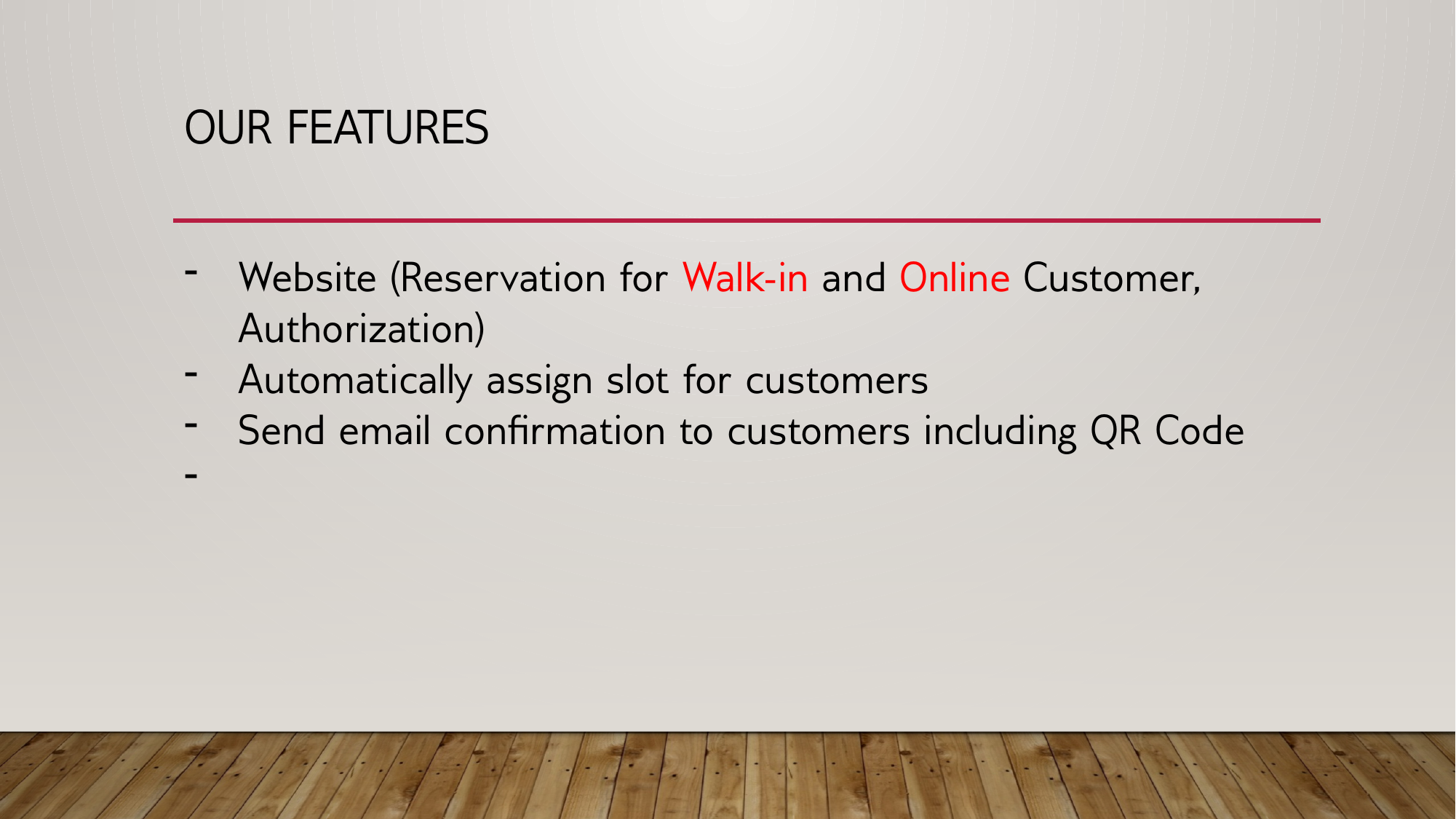

# OUR Features
Website (Reservation for Walk-in and Online Customer, Authorization)
Automatically assign slot for customers
Send email confirmation to customers including QR Code